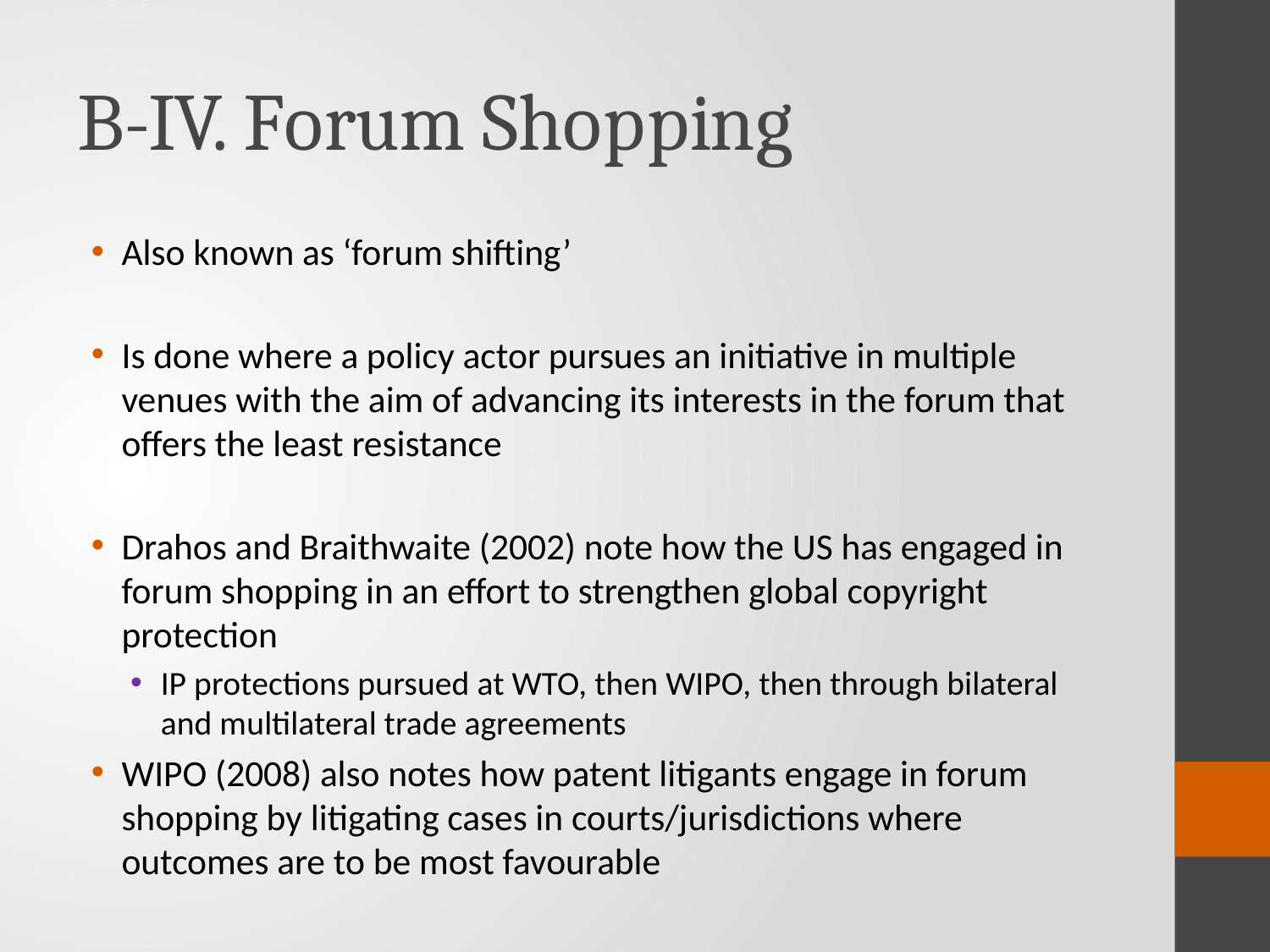

# B-IV. Forum Shopping
Also known as ‘forum shifting’

Is done where a policy actor pursues an initiative in multiple venues with the aim of advancing its interests in the forum that offers the least resistance

Drahos and Braithwaite (2002) note how the US has engaged in forum shopping in an effort to strengthen global copyright protection
IP protections pursued at WTO, then WIPO, then through bilateral and multilateral trade agreements
WIPO (2008) also notes how patent litigants engage in forum shopping by litigating cases in courts/jurisdictions where outcomes are to be most favourable